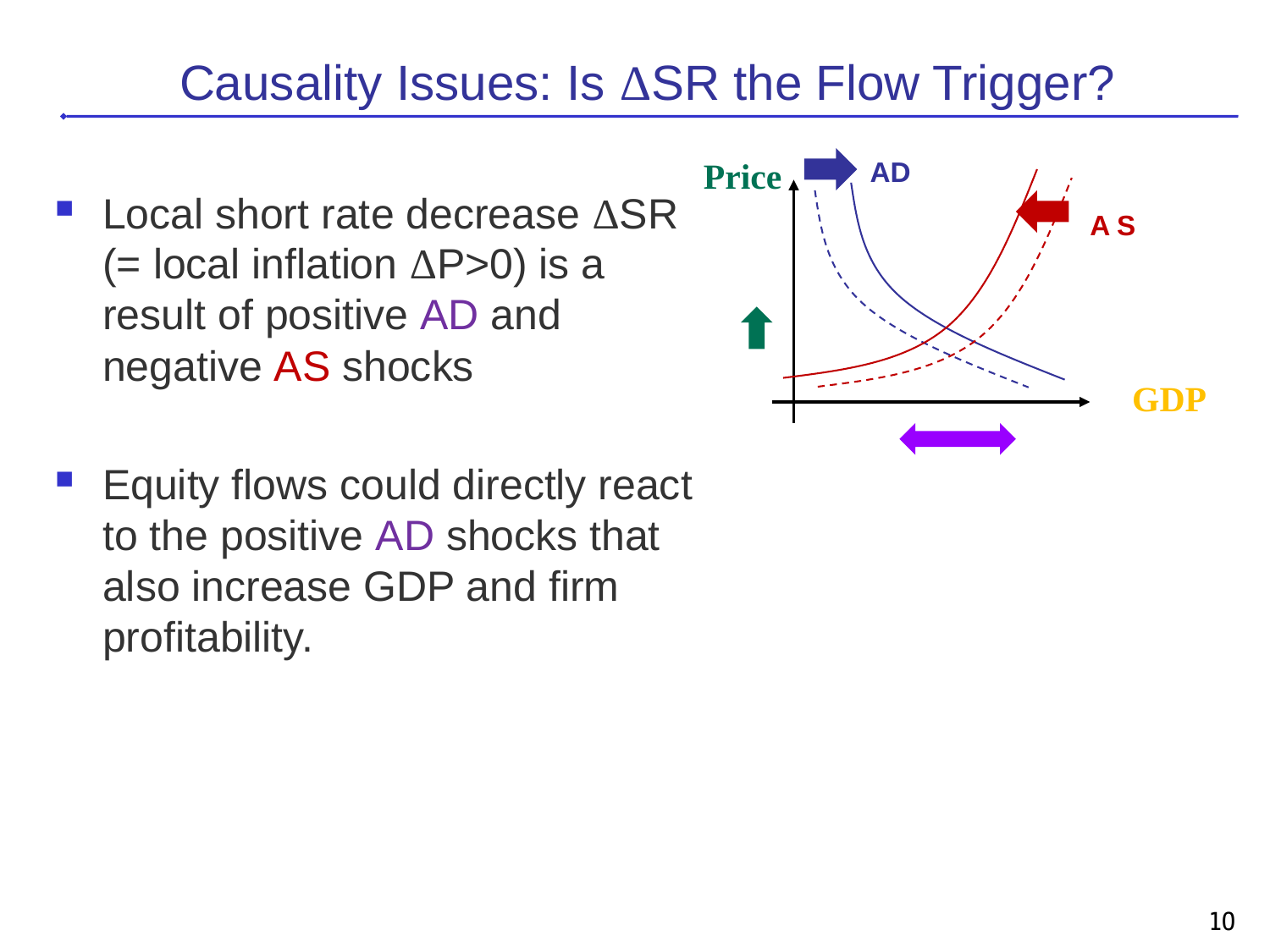

# Causality Issues: Is ΔSR the Flow Trigger?
Price

AD

Local short rate decrease ΔSR (= local inflation ΔP>0) is a result of positive AD and negative AS shocks

Equity flows could directly react to the positive AD shocks that also increase GDP and firm profitability.

A S

GDP

10
© Harald Hau, University of Geneva  and Swiss Finance Institute